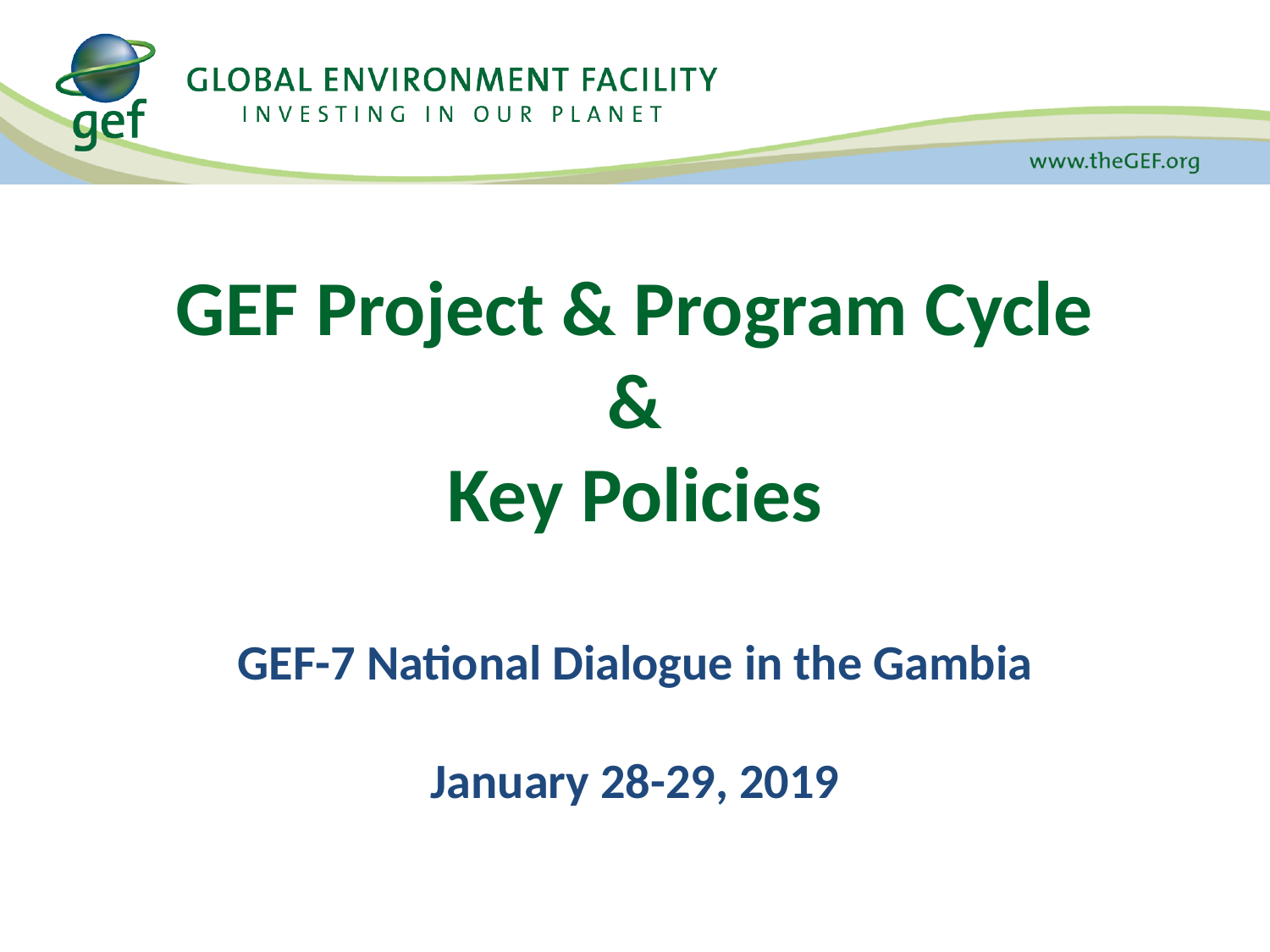

# GEF Project & Program Cycle & Key Policies GEF-7 National Dialogue in the Gambia January 28-29, 2019